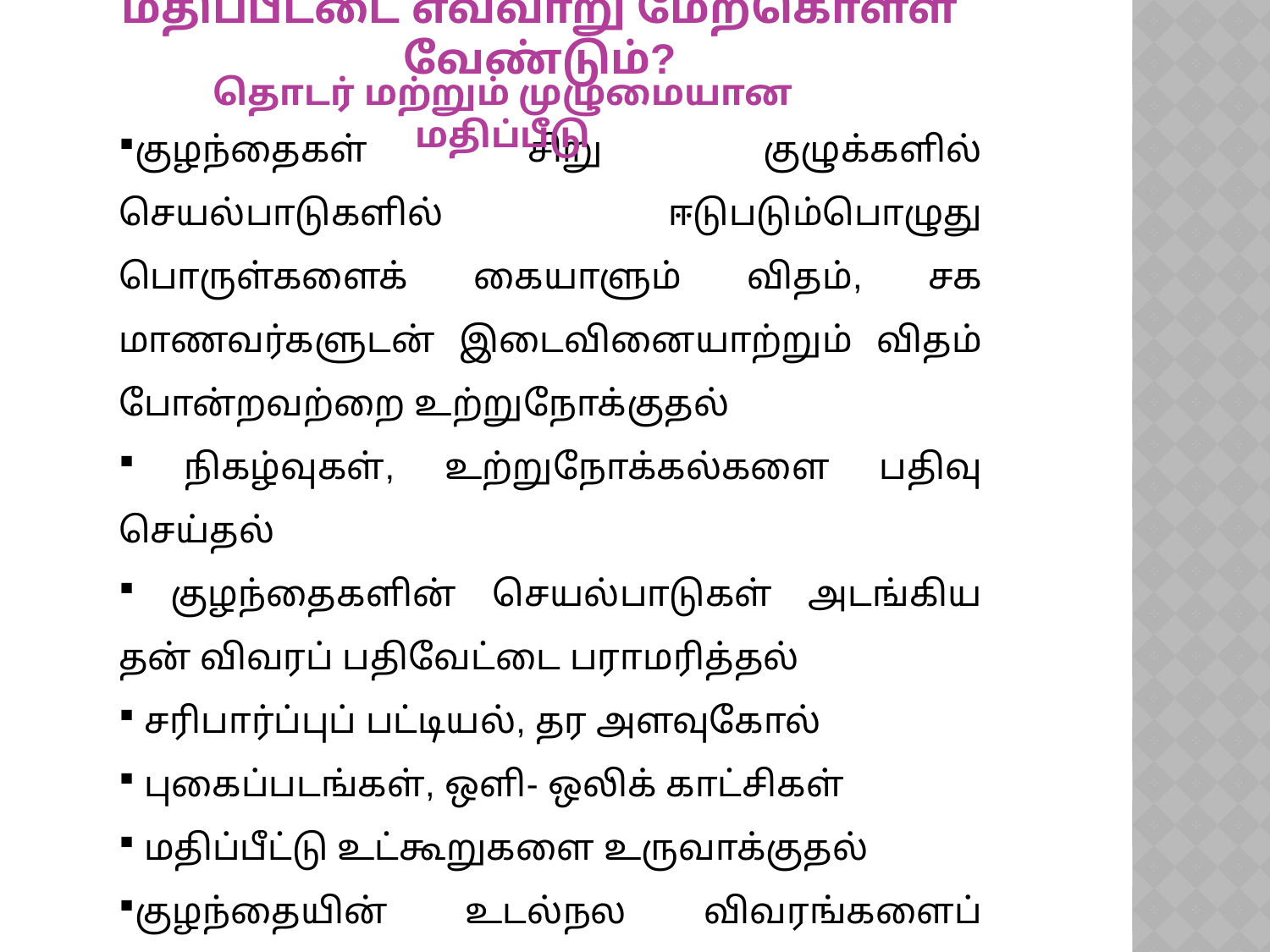

மதிப்பீட்டை எவ்வாறு மேற்கொள்ள வேண்டும்?
தொடர் மற்றும் முழுமையான மதிப்பீடு
குழந்தைகள் சிறு குழுக்களில் செயல்பாடுகளில் ஈடுபடும்பொழுது பொருள்களைக் கையாளும் விதம், சக மாணவர்களுடன் இடைவினையாற்றும் விதம் போன்றவற்றை உற்றுநோக்குதல்
 நிகழ்வுகள், உற்றுநோக்கல்களை பதிவு செய்தல்
 குழந்தைகளின் செயல்பாடுகள் அடங்கிய தன் விவரப் பதிவேட்டை பராமரித்தல்
 சரிபார்ப்புப் பட்டியல், தர அளவுகோல்
 புகைப்படங்கள், ஒளி- ஒலிக் காட்சிகள்
 மதிப்பீட்டு உட்கூறுகளை உருவாக்குதல்
குழந்தையின் உடல்நல விவரங்களைப் பராமரித்தல்